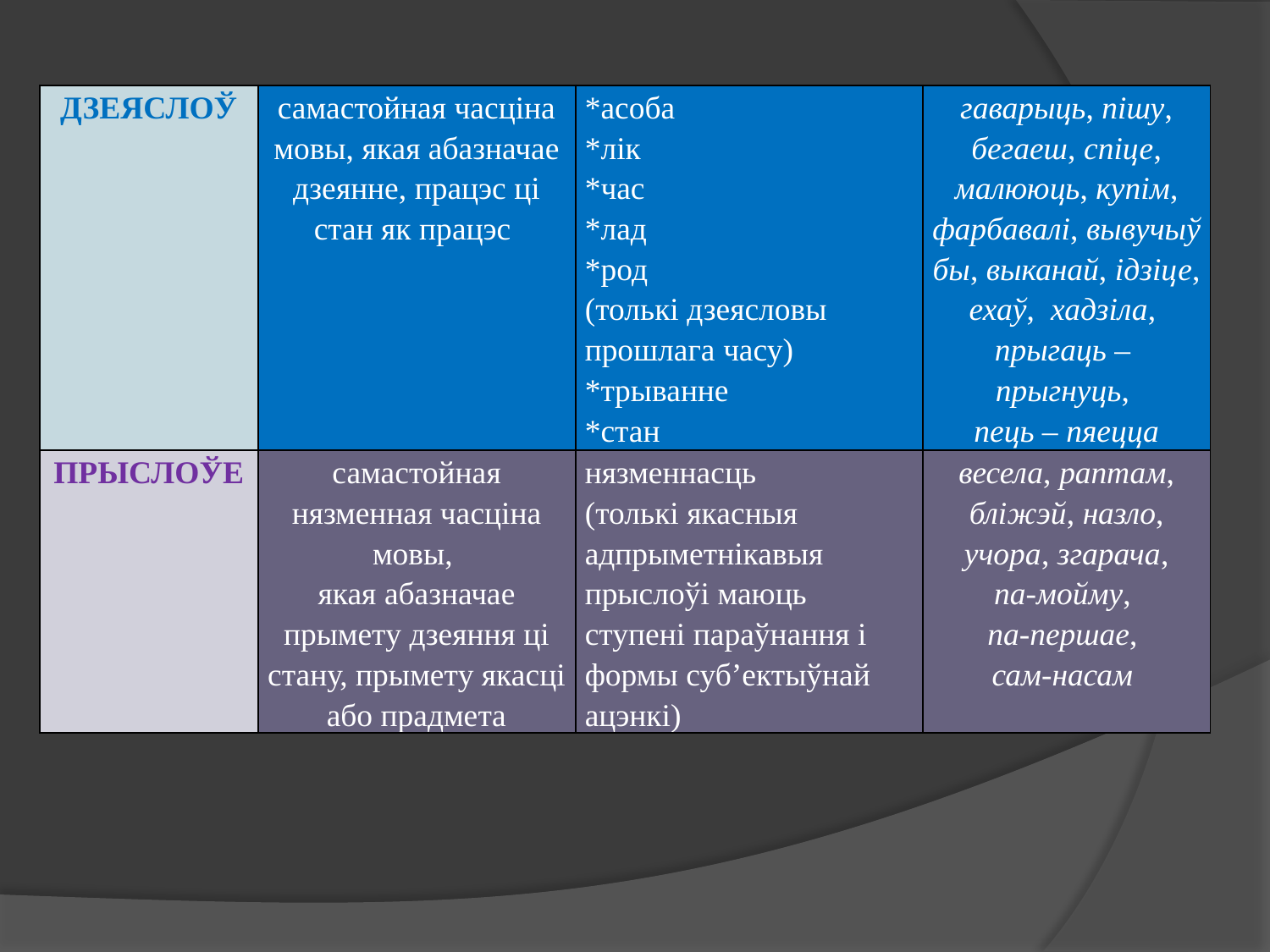

| ДЗЕЯСЛОЎ | самастойная часціна мовы, якая абазначае дзеянне, працэс ці стан як працэс | \*асоба \*лік \*час \*лад \*род (толькі дзеясловы прошлага часу) \*трыванне \*стан | гаварыць, пішу, бегаеш, спіце, малююць, купім, фарбавалі, вывучыў бы, выканай, ідзіце, ехаў, хадзіла, прыгаць – прыгнуць, пець – пяецца |
| --- | --- | --- | --- |
| ПРЫСЛОЎЕ | самастойная нязменная часціна мовы, якая абазначае прымету дзеяння ці стану, прымету якасці або прадмета | нязменнасць (толькі якасныя адпрыметнікавыя прыслоўі маюць ступені параўнання і формы суб’ектыўнай ацэнкі) | весела, раптам, бліжэй, назло, учора, згарача, па-мойму, па-першае, сам-насам |